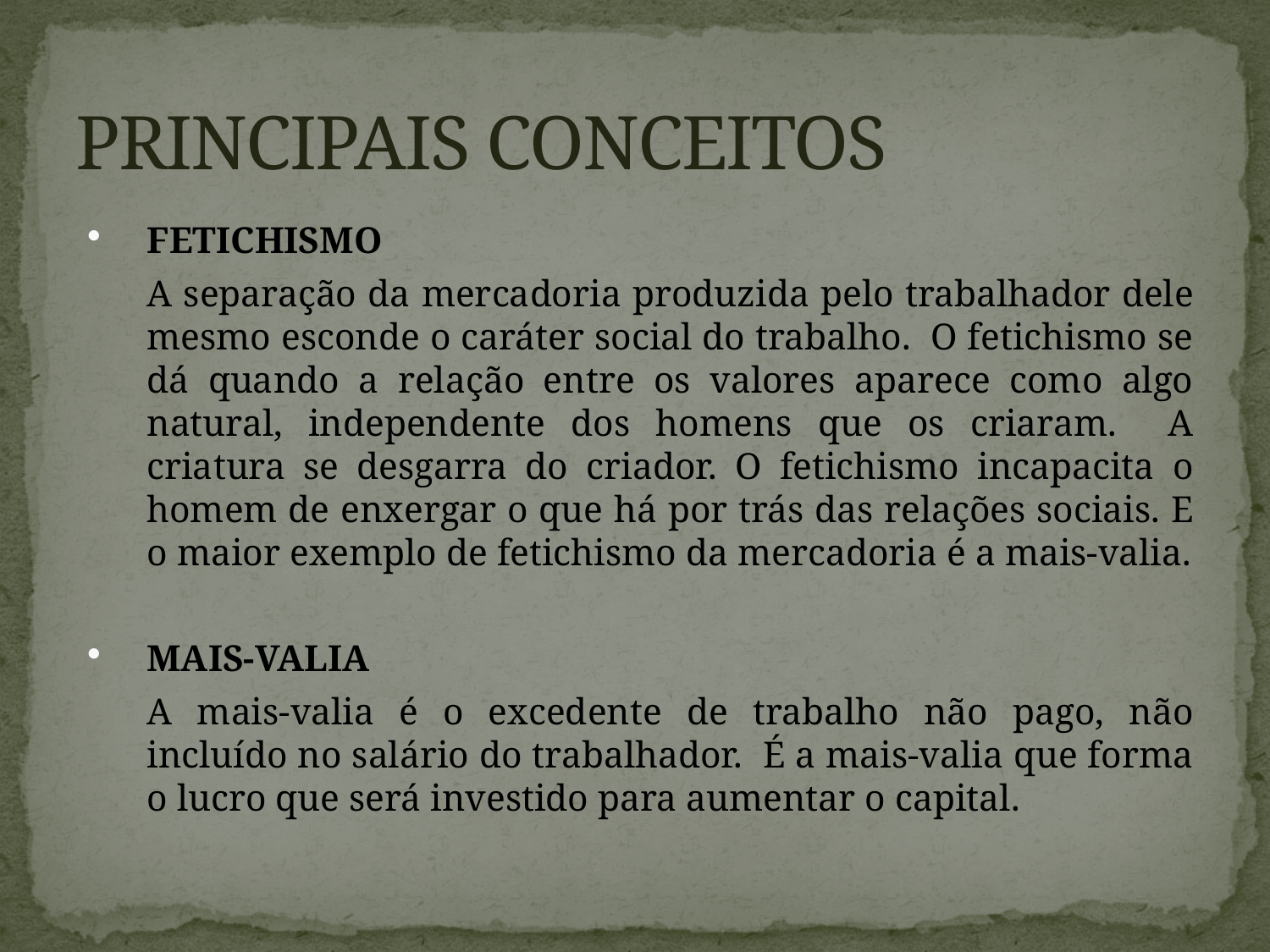

# PRINCIPAIS CONCEITOS
FETICHISMO
	A separação da mercadoria produzida pelo trabalhador dele mesmo esconde o caráter social do trabalho.  O fetichismo se dá quando a relação entre os valores aparece como algo natural, independente dos homens que os criaram.  A criatura se desgarra do criador. O fetichismo incapacita o homem de enxergar o que há por trás das relações sociais. E o maior exemplo de fetichismo da mercadoria é a mais-valia.

MAIS-VALIA
	A mais-valia é o excedente de trabalho não pago, não incluído no salário do trabalhador.  É a mais-valia que forma o lucro que será investido para aumentar o capital.